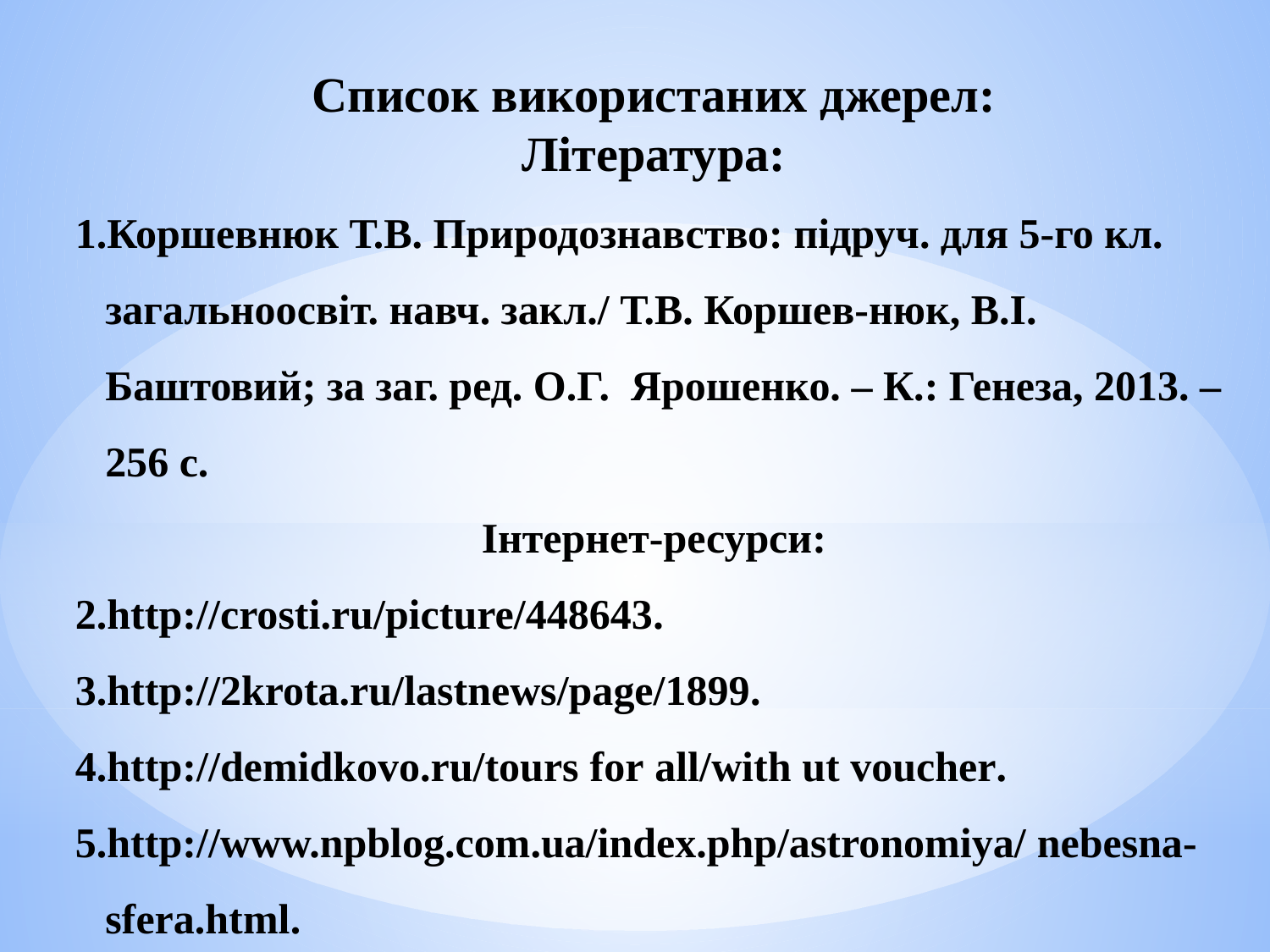

Список використаних джерел:
Література:
Коршевнюк Т.В. Природознавство: підруч. для 5-го кл. загальноосвіт. навч. закл./ Т.В. Коршев-нюк, В.І. Баштовий; за заг. ред. О.Г.  Ярошенко. – К.: Генеза, 2013. – 256 с.
Інтернет-ресурси:
http://crosti.ru/picture/448643.
http://2krota.ru/lastnews/page/1899.
http://demidkovo.ru/tours for all/with ut voucher.
http://www.npblog.com.ua/index.php/astronomiya/ nebesna-sfera.html.